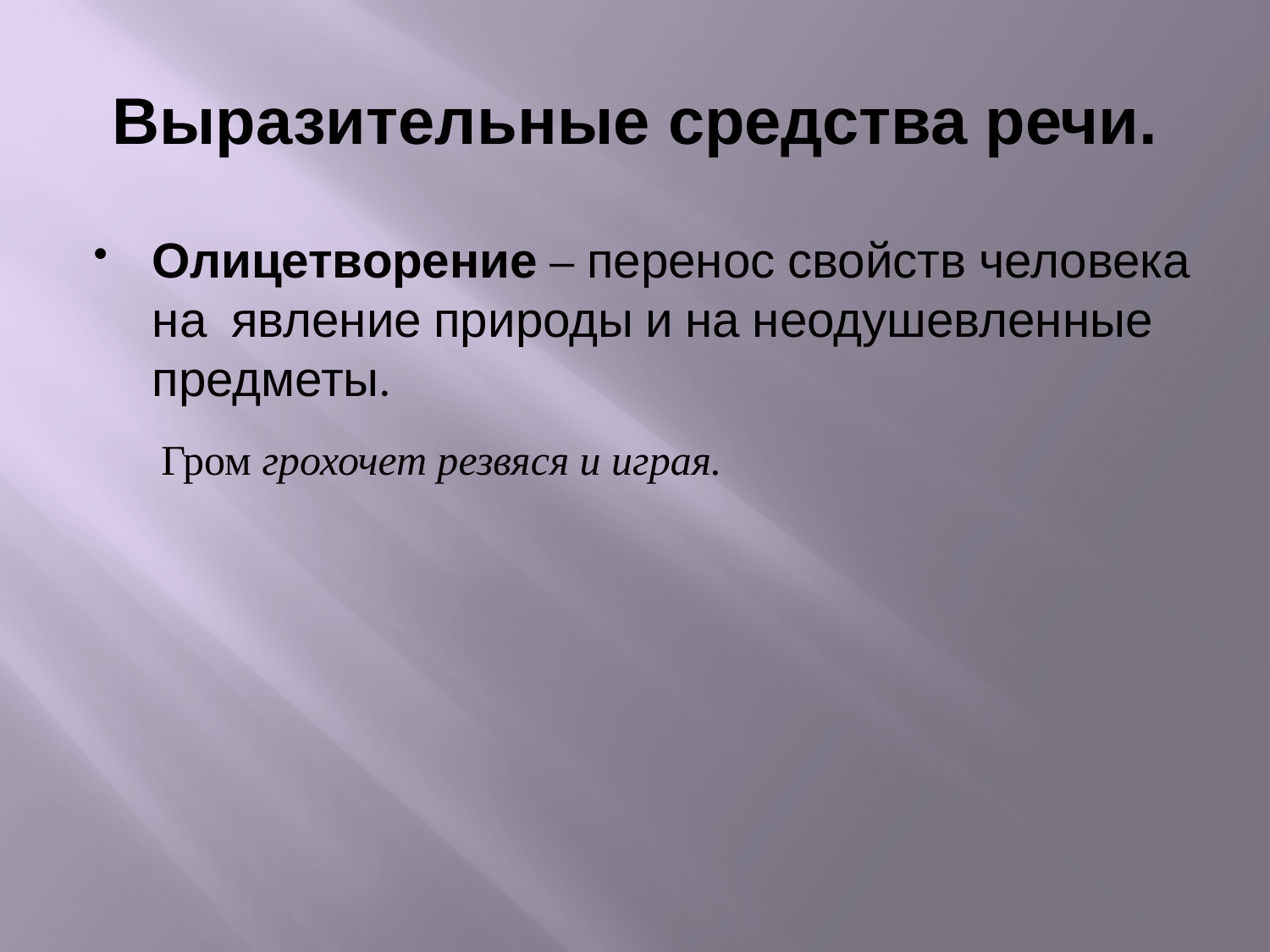

# Выразительные средства речи.
Олицетворение – перенос свойств человека на  явление природы и на неодушевленные предметы.

Гром грохочет резвяся и играя.